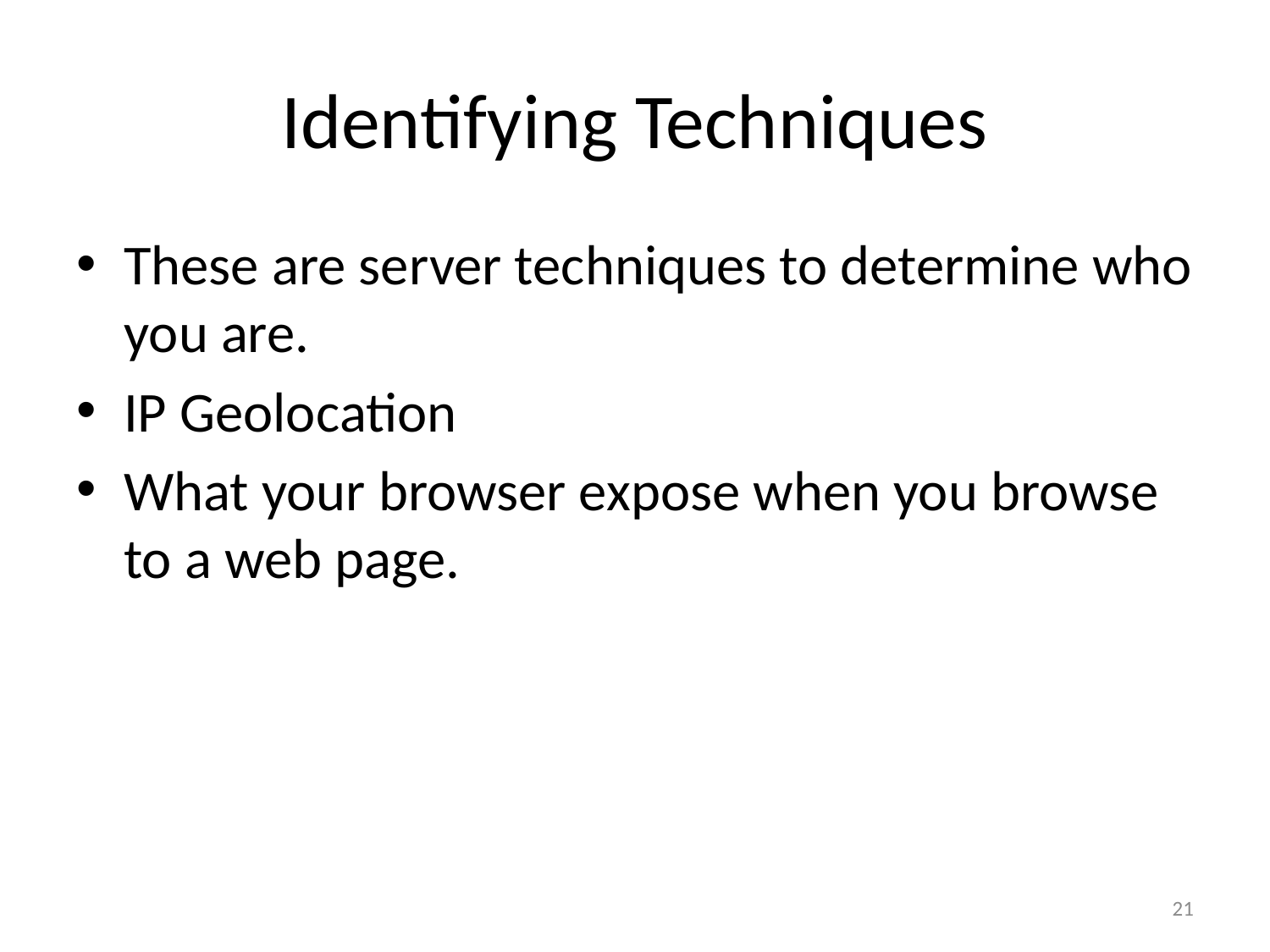

# Identifying Techniques
These are server techniques to determine who you are.
IP Geolocation
What your browser expose when you browse to a web page.
21